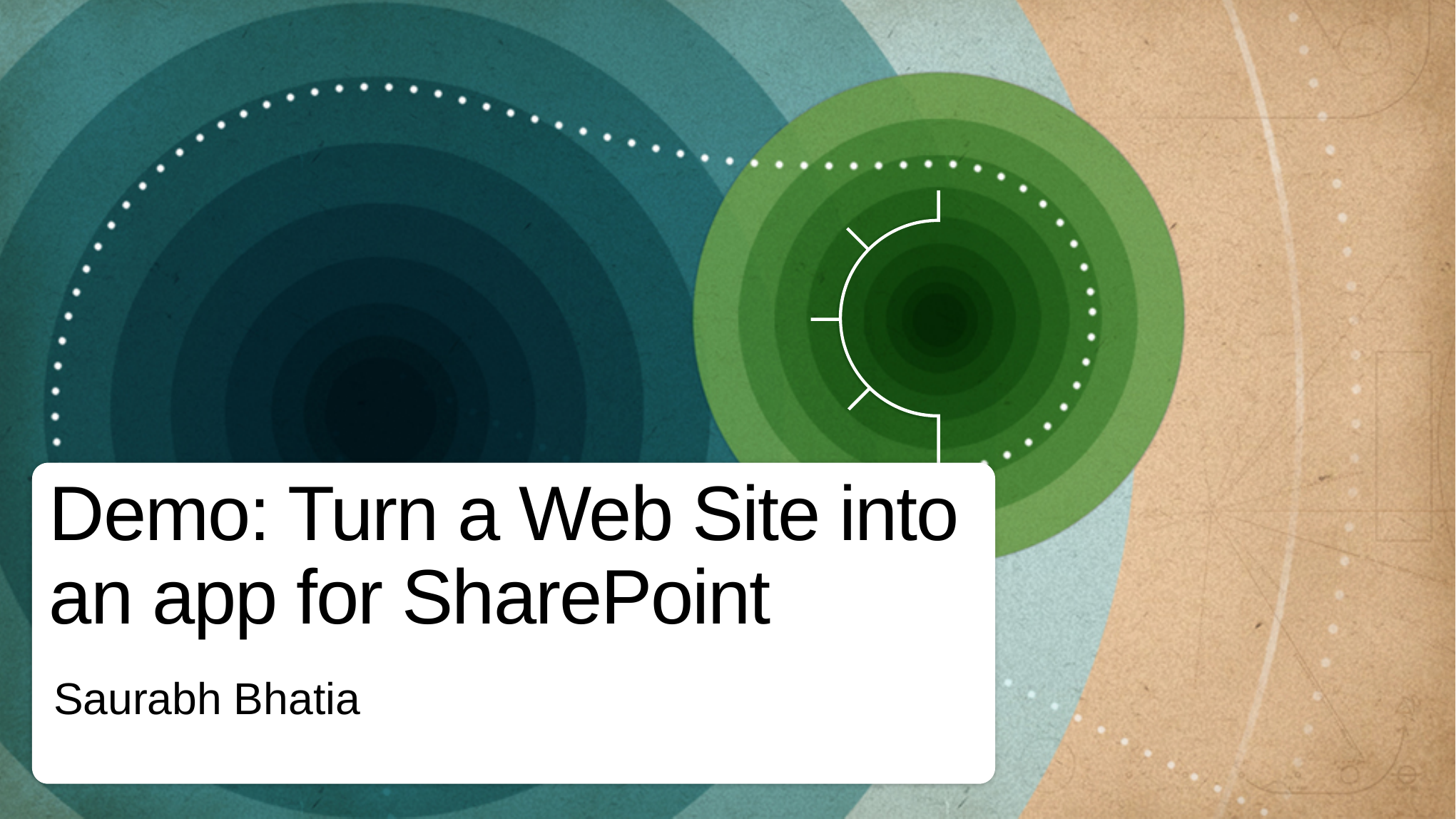

# Demo: Turn a Web Site into an app for SharePoint
Saurabh Bhatia